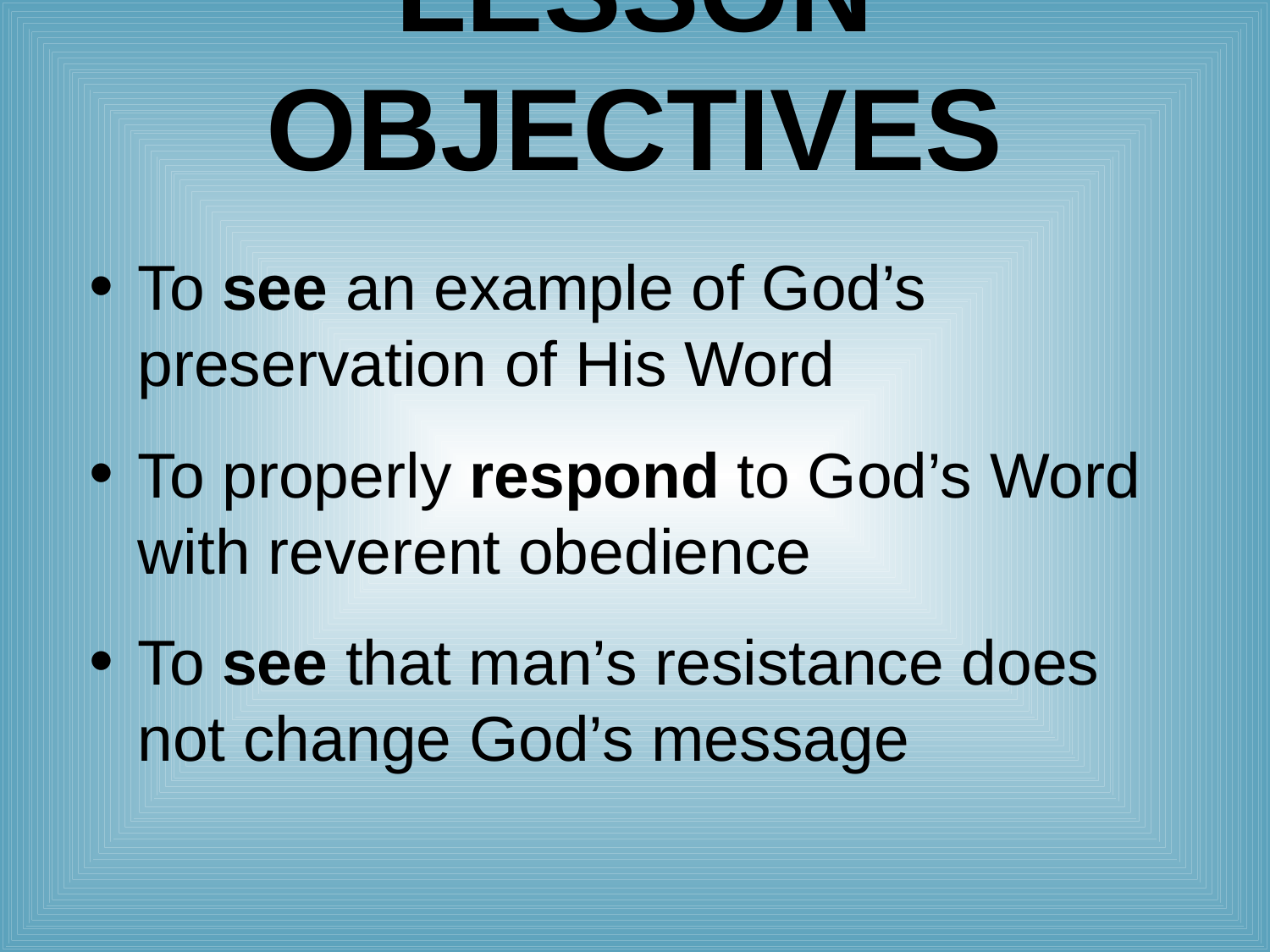

# Lesson Objectives
To see an example of God’s preservation of His Word
To properly respond to God’s Word with reverent obedience
To see that man’s resistance does not change God’s message